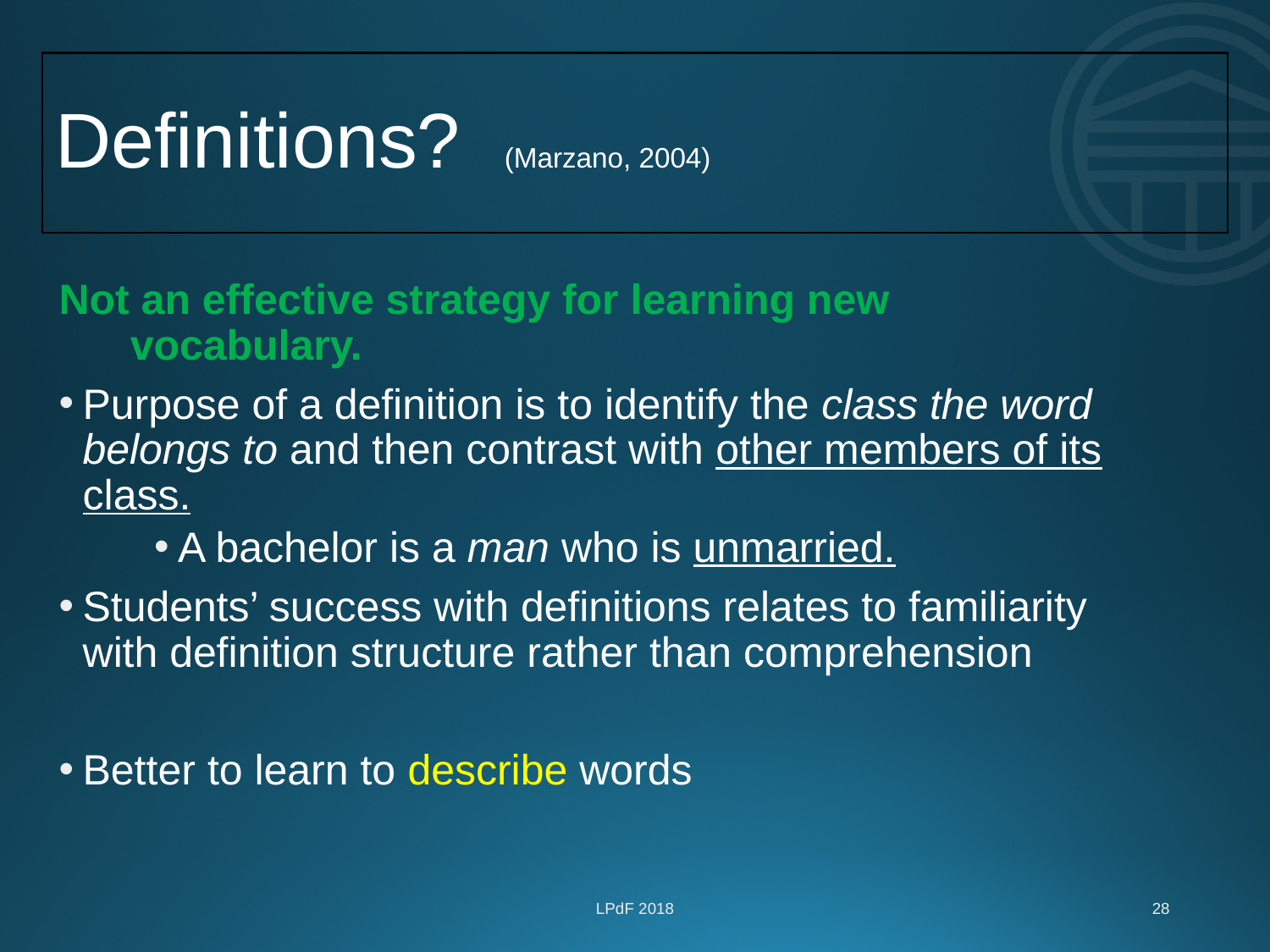

# Definitions?  (Marzano, 2004)
Not an effective strategy for learning new vocabulary.
Purpose of a definition is to identify the class the word belongs to and then contrast with other members of its class.
A bachelor is a man who is unmarried.
Students’ success with definitions relates to familiarity with definition structure rather than comprehension

Better to learn to describe words
LPdF 2018
28